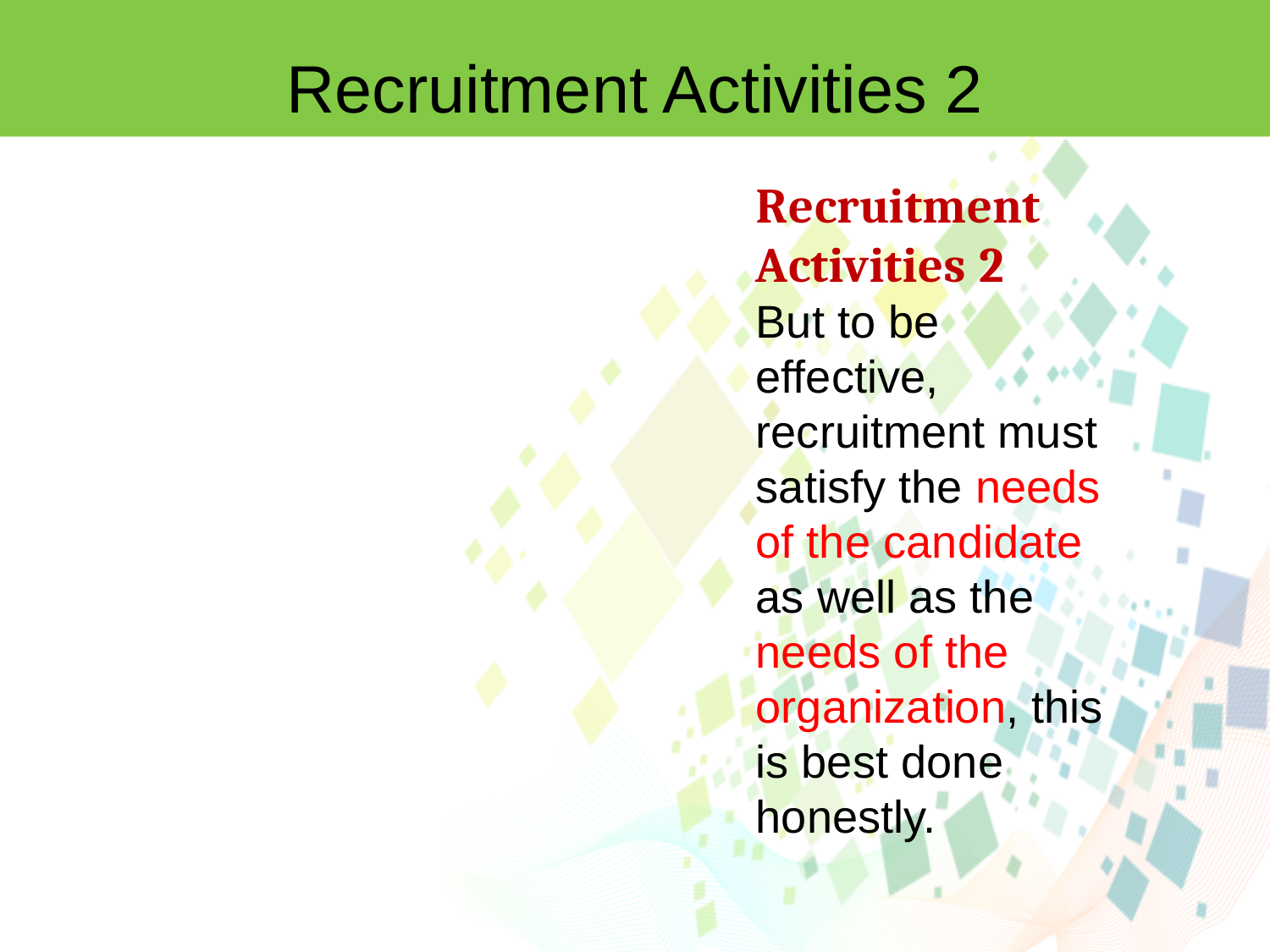

Recruitment Activities 2
Recruitment Activities 2
But to be effective, recruitment must satisfy the needs of the candidate as well as the needs of the organization, this is best done honestly.